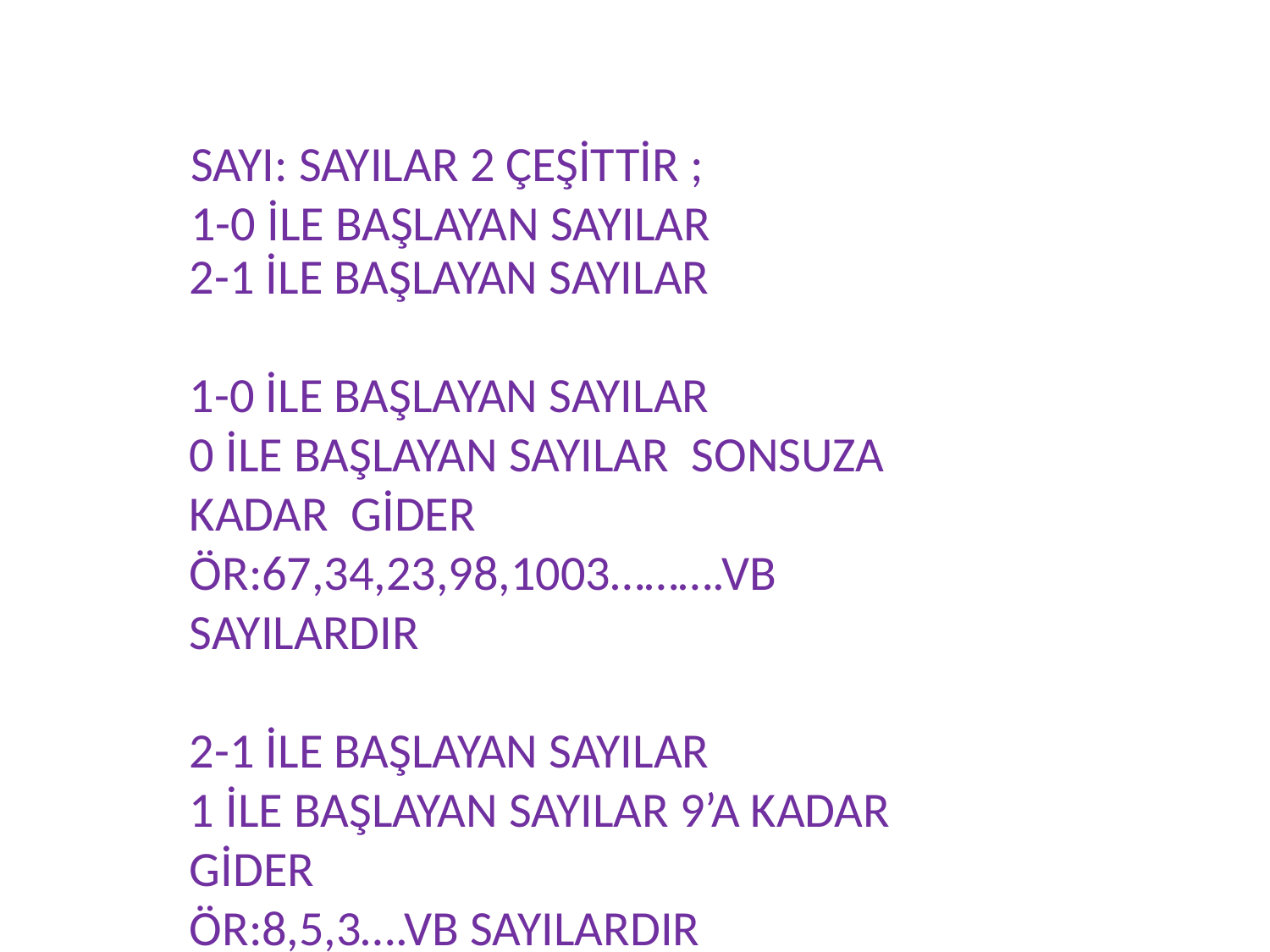

SAYI: SAYILAR 2 ÇEŞİTTİR ;
1-0 İLE BAŞLAYAN SAYILAR

2-1 İLE BAŞLAYAN SAYILAR

1-0 İLE BAŞLAYAN SAYILAR
0 İLE BAŞLAYAN SAYILAR  SONSUZA KADAR  GİDER
ÖR:67,34,23,98,1003……….VB SAYILARDIR

2-1 İLE BAŞLAYAN SAYILAR
1 İLE BAŞLAYAN SAYILAR 9’A KADAR GİDER
ÖR:8,5,3….VB SAYILARDIR